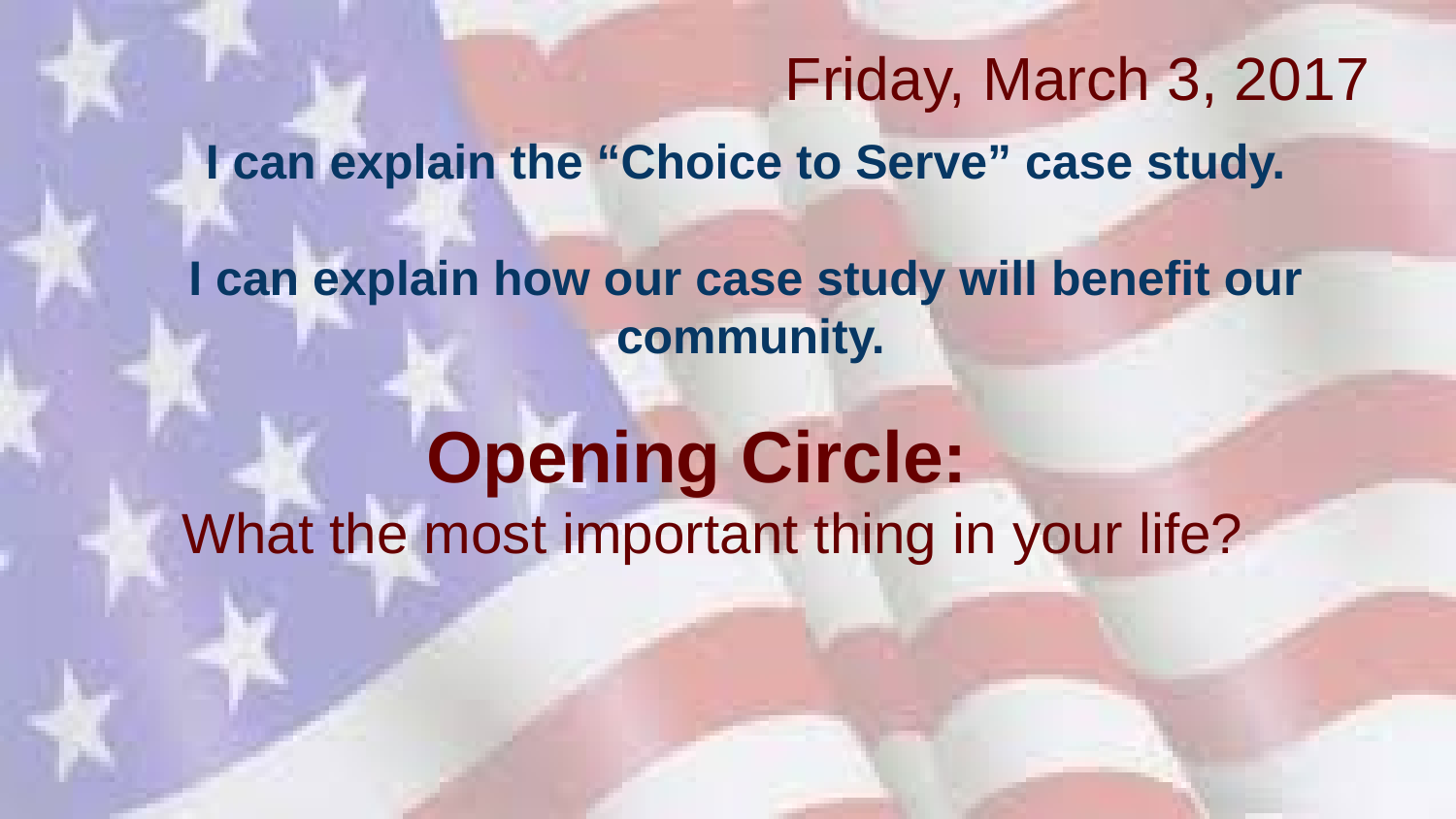

# Friday, March 3, 2017
I can explain the “Choice to Serve” case study.

I can explain how our case study will benefit our community.
Opening Circle:
What the most important thing in your life?